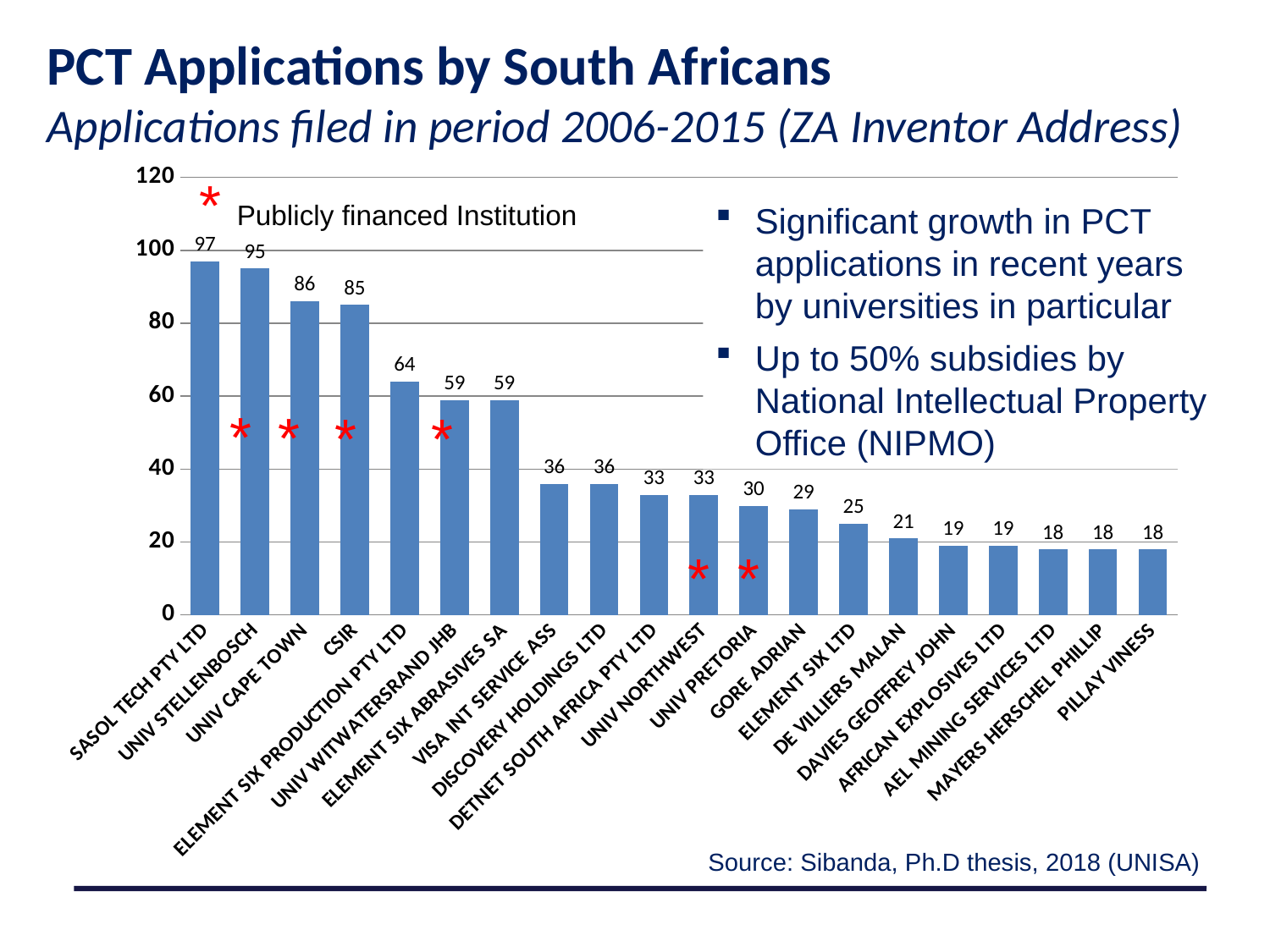

PCT Applications by South Africans
Applications filed in period 2006-2015 (ZA Inventor Address)

### Chart

| Category |  |
|---|---|
| SASOL TECH PTY LTD | 97.0 |
| UNIV STELLENBOSCH | 95.0 |
| UNIV CAPE TOWN | 86.0 |
| CSIR | 85.0 |
| ELEMENT SIX PRODUCTION PTY LTD | 64.0 |
| UNIV WITWATERSRAND JHB | 59.0 |
| ELEMENT SIX ABRASIVES SA | 59.0 |
| VISA INT SERVICE ASS | 36.0 |
| DISCOVERY HOLDINGS LTD | 36.0 |
| DETNET SOUTH AFRICA PTY LTD | 33.0 |
| UNIV NORTHWEST | 33.0 |
| UNIV PRETORIA | 30.0 |
| GORE ADRIAN | 29.0 |
| ELEMENT SIX LTD | 25.0 |
| DE VILLIERS MALAN | 21.0 |
| DAVIES GEOFFREY JOHN | 19.0 |
| AFRICAN EXPLOSIVES LTD | 19.0 |
| AEL MINING SERVICES LTD | 18.0 |
| MAYERS HERSCHEL PHILLIP | 18.0 |
| PILLAY VINESS | 18.0 |
* Publicly financed Institution
Significant growth in PCT applications in recent years by universities in particular
Up to 50% subsidies by National Intellectual Property Office (NIPMO)
*
*
*
*
*
*
Source: Sibanda, Ph.D thesis, 2018 (UNISA)